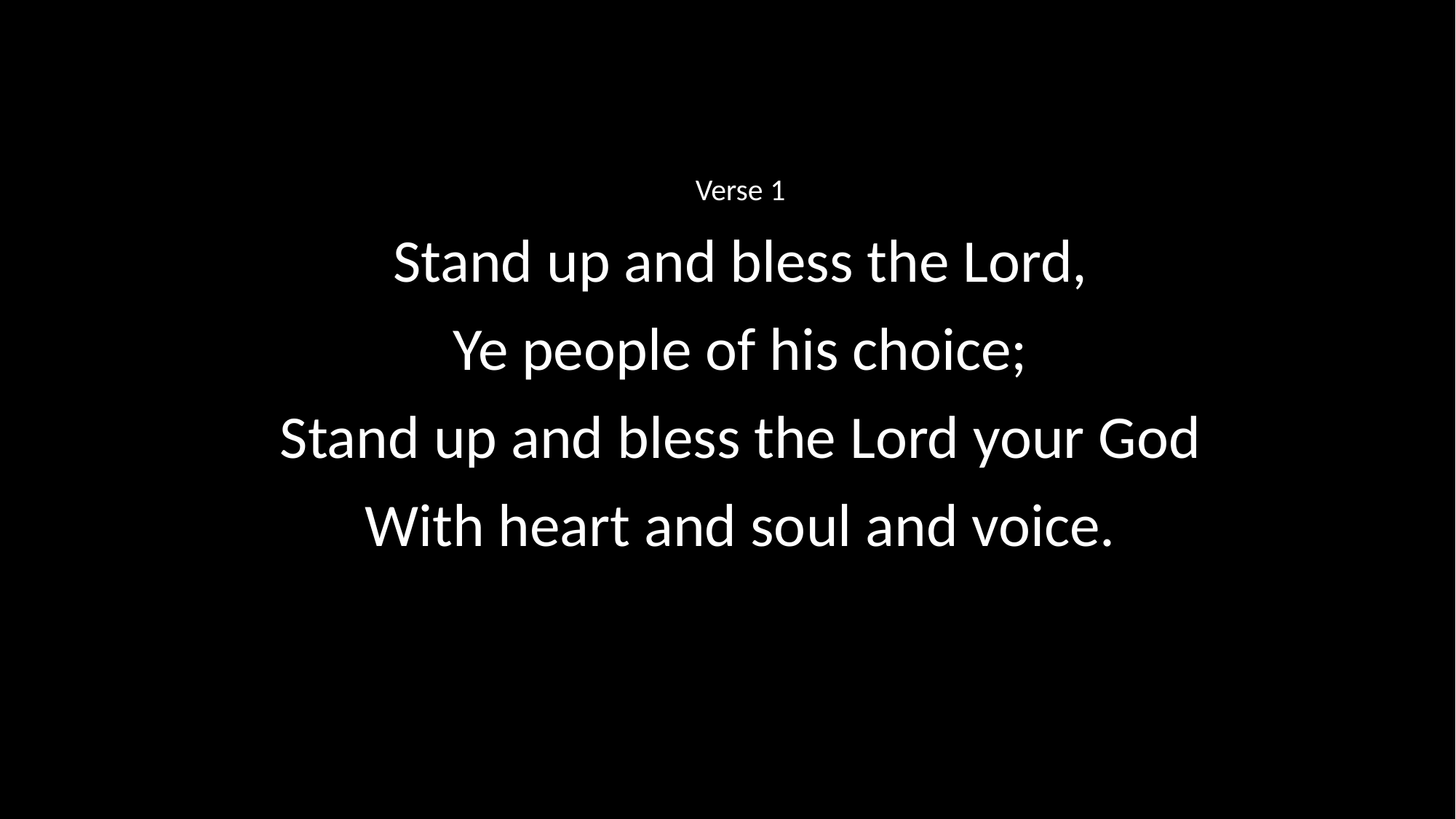

Verse 1
Stand up and bless the Lord,
Ye people of his choice;
Stand up and bless the Lord your God
With heart and soul and voice.